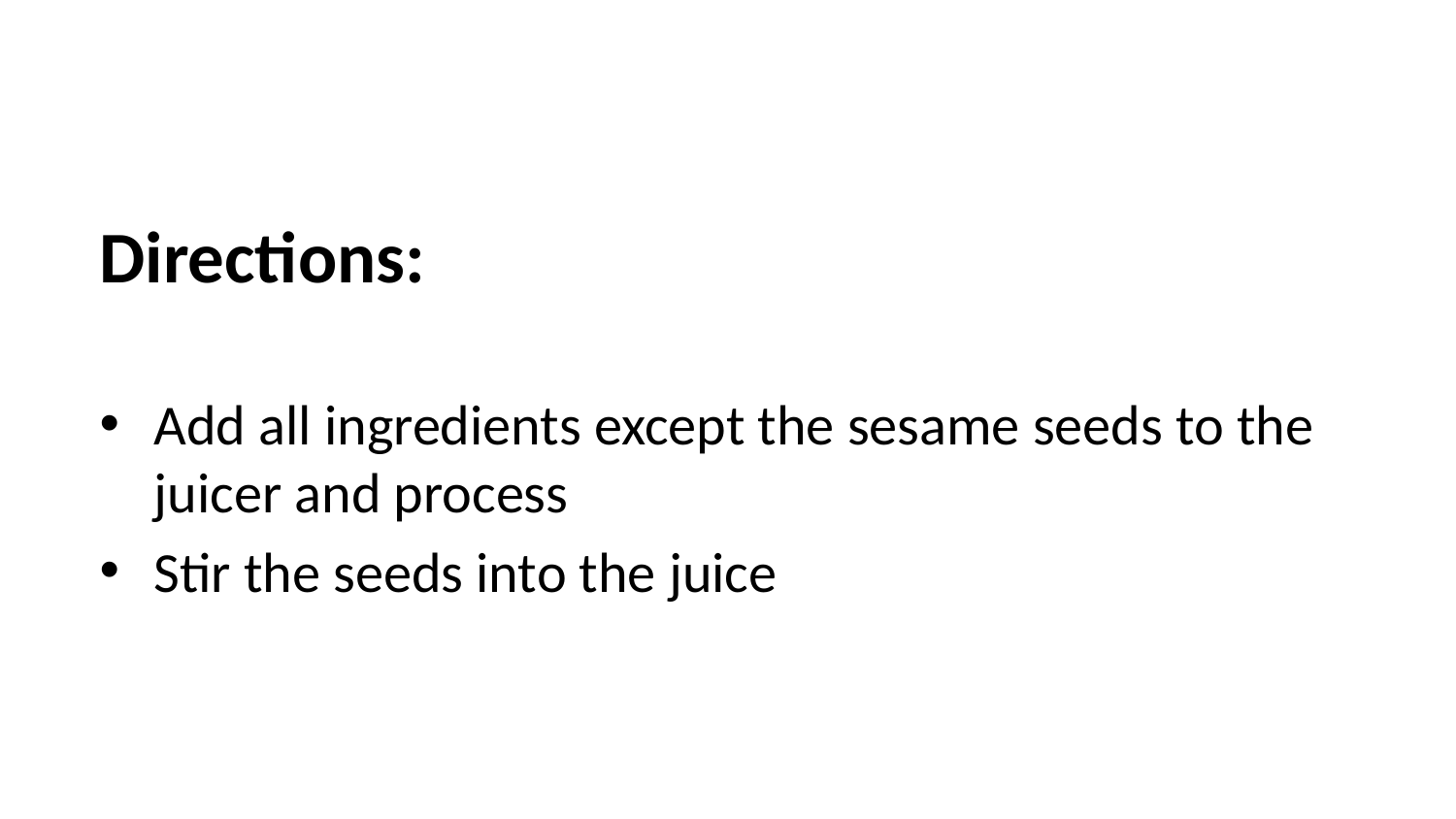

Directions:

Add all ingredients except the sesame seeds to the juicer and process
Stir the seeds into the juice